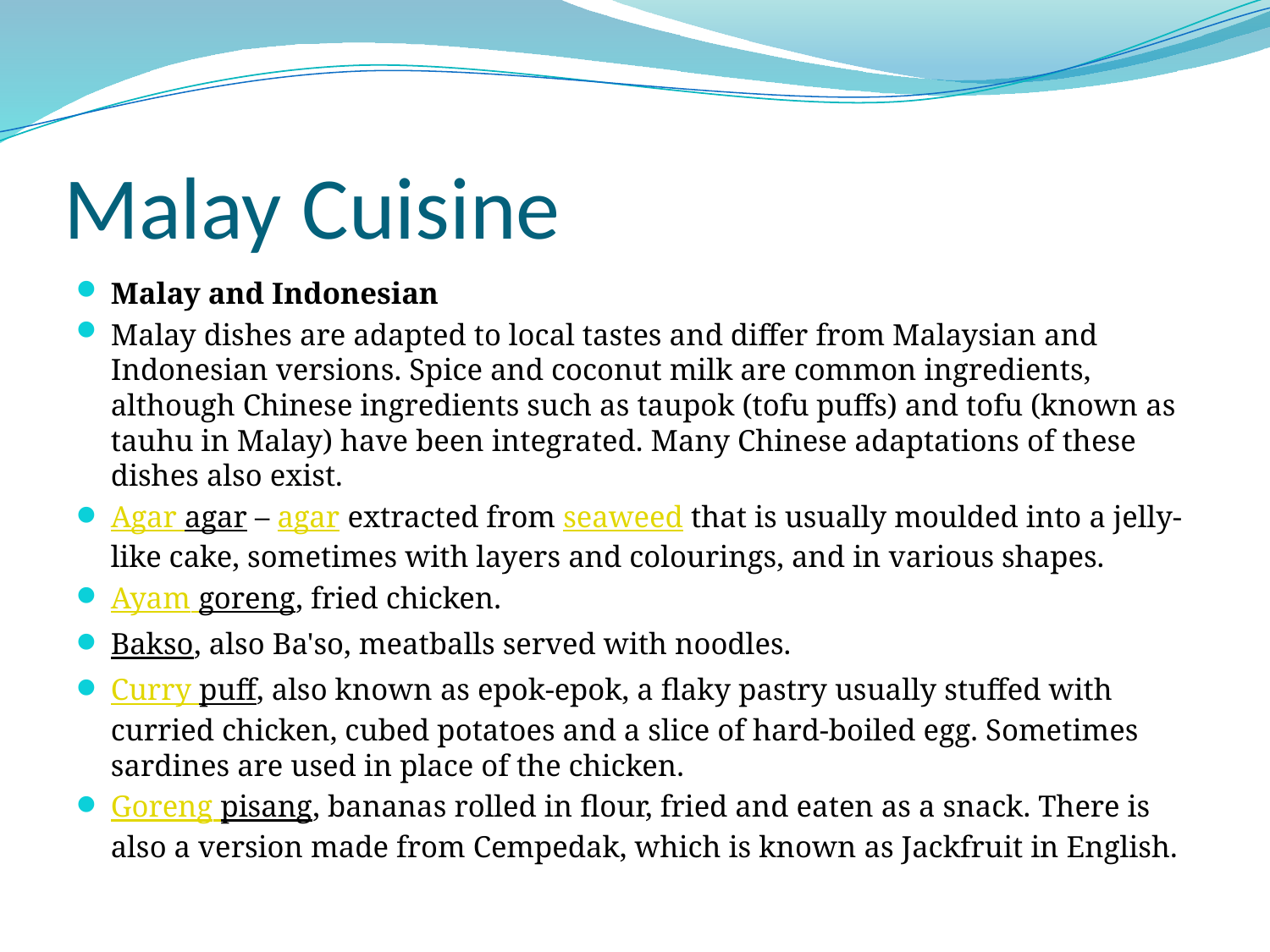

# Malay Cuisine
Malay and Indonesian
Malay dishes are adapted to local tastes and differ from Malaysian and Indonesian versions. Spice and coconut milk are common ingredients, although Chinese ingredients such as taupok (tofu puffs) and tofu (known as tauhu in Malay) have been integrated. Many Chinese adaptations of these dishes also exist.
Agar agar – agar extracted from seaweed that is usually moulded into a jelly-like cake, sometimes with layers and colourings, and in various shapes.
Ayam goreng, fried chicken.
Bakso, also Ba'so, meatballs served with noodles.
Curry puff, also known as epok-epok, a flaky pastry usually stuffed with curried chicken, cubed potatoes and a slice of hard-boiled egg. Sometimes sardines are used in place of the chicken.
Goreng pisang, bananas rolled in flour, fried and eaten as a snack. There is also a version made from Cempedak, which is known as Jackfruit in English.